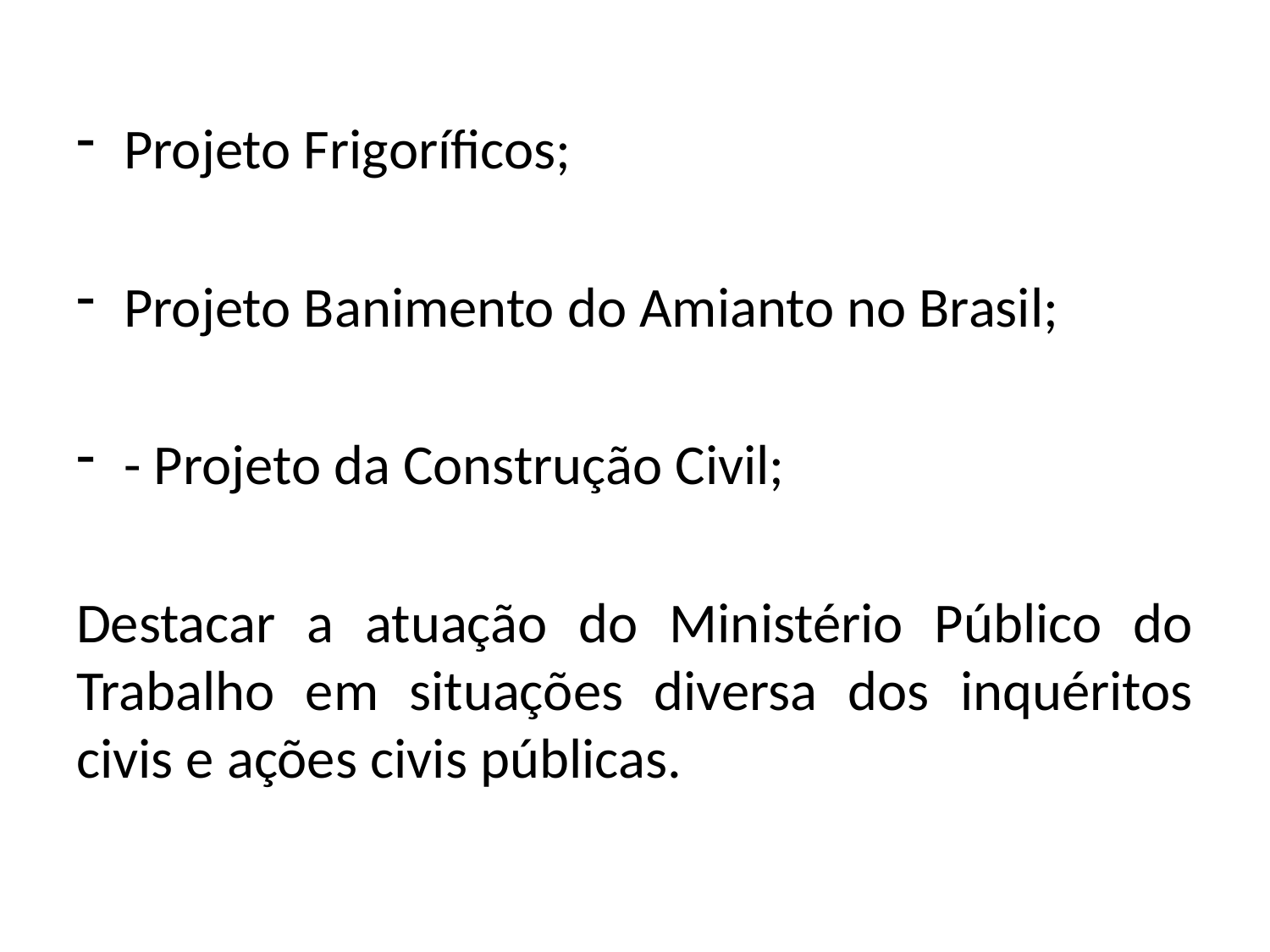

Projeto Frigoríficos;

Projeto Banimento do Amianto no Brasil;

- Projeto da Construção Civil;

Destacar a atuação do Ministério Público do Trabalho em situações diversa dos inquéritos civis e ações civis públicas.